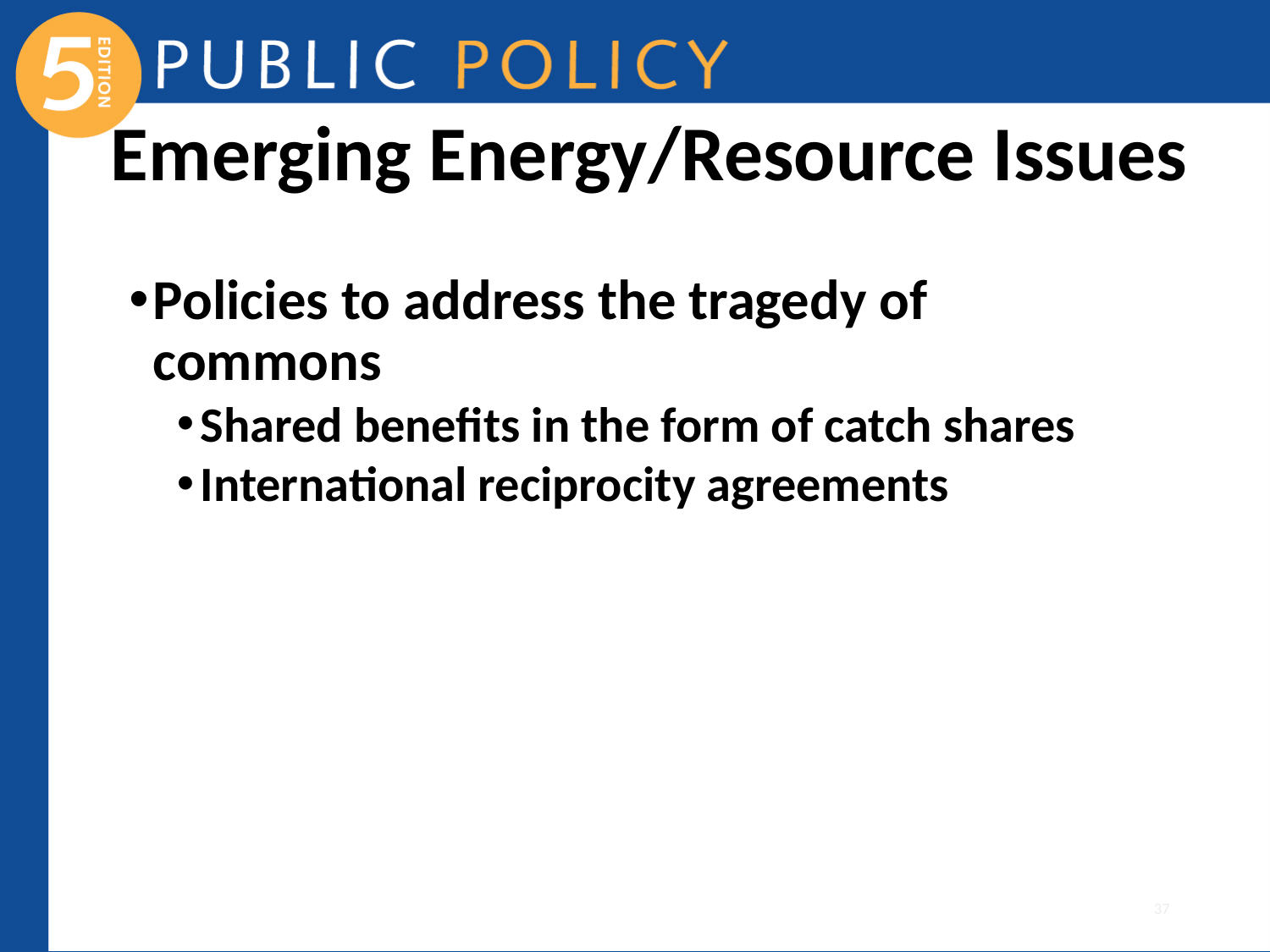

# Emerging Energy/Resource Issues
Policies to address the tragedy of commons
Shared benefits in the form of catch shares
International reciprocity agreements
37